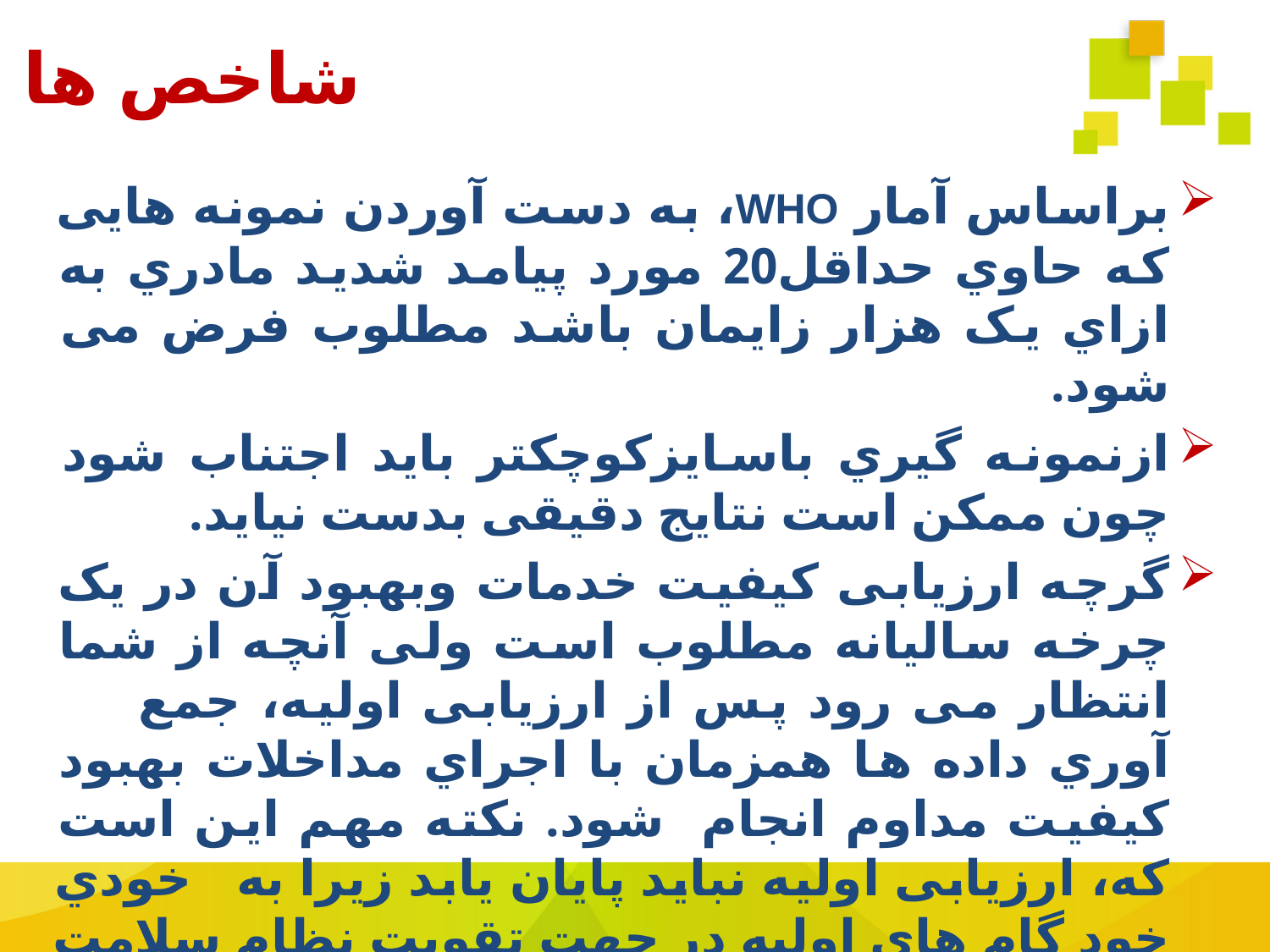

# شاخص ها
براساس آمار WHO، به دست آوردن نمونه هایی که حاوي حداقل20 مورد پیامد شدید مادري به ازاي یک هزار زایمان باشد مطلوب فرض می شود.
ازنمونه گیري باسایزکوچکتر باید اجتناب شود چون ممکن است نتایج دقیقی بدست نیاید.
گرچه ارزیابی کیفیت خدمات وبهبود آن در یک چرخه سالیانه مطلوب است ولی آنچه از شما انتظار می رود پس از ارزیابی اولیه، جمع     آوري داده ها همزمان با اجراي مداخلات بهبود کیفیت مداوم انجام  شود. نکته مهم این است که، ارزیابی اولیه نباید پایان یابد زیرا به   خودي خود گام هاي اولیه در جهت تقویت نظام سلامت و بهبود کیفیت مراقبت را ایجاد میکند.